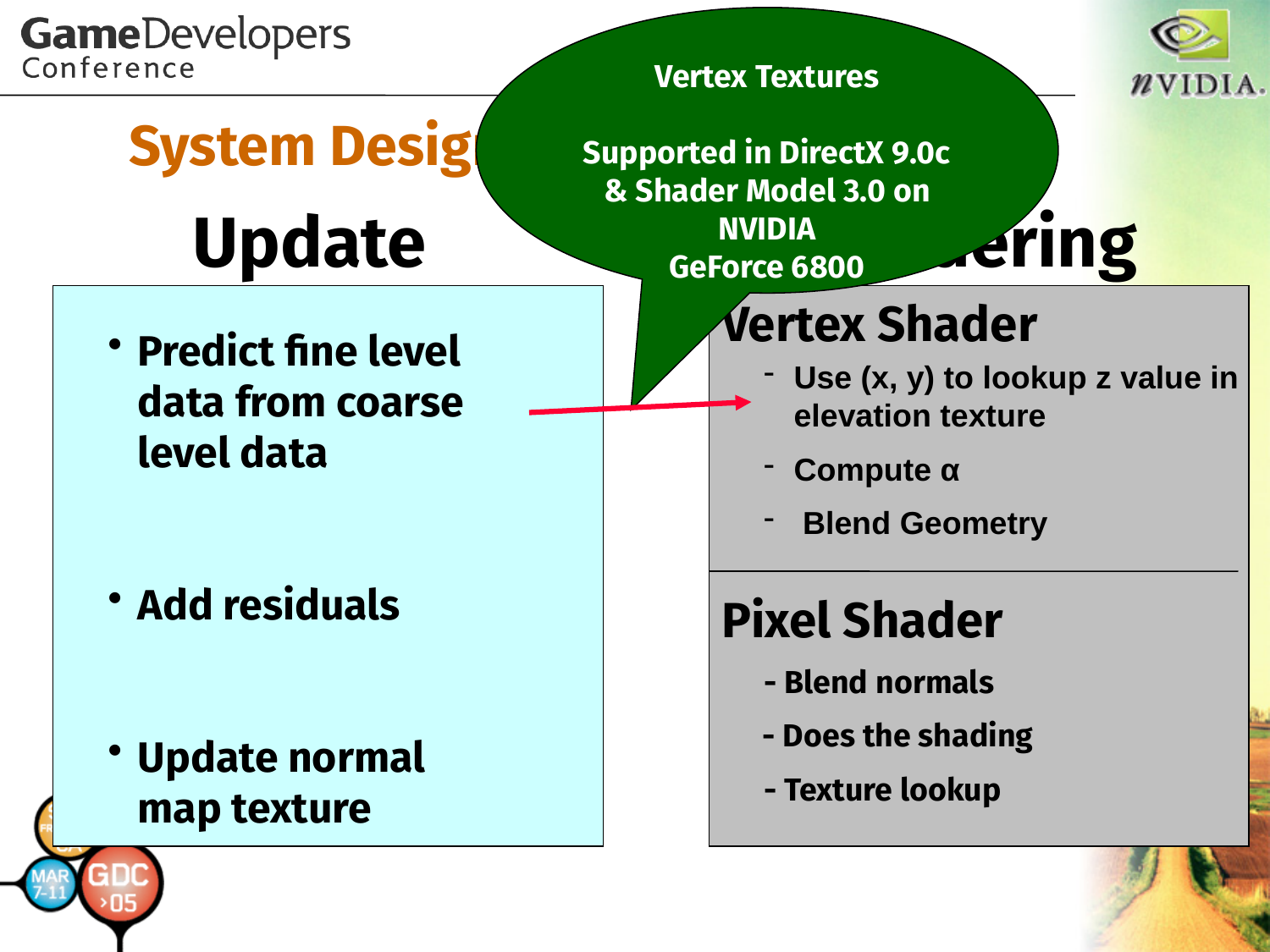

Vertex Textures

Supported in DirectX 9.0c & Shader Model 3.0 on NVIDIA
GeForce 6800
# System Design
Update
Rendering

Vertex Shader
Predict fine level data from coarse level data

Add residuals

Update normal map texture
Use (x, y) to lookup z value in elevation texture
Compute α
 Blend Geometry

Pixel Shader
- Blend normals
- Does the shading
- Texture lookup